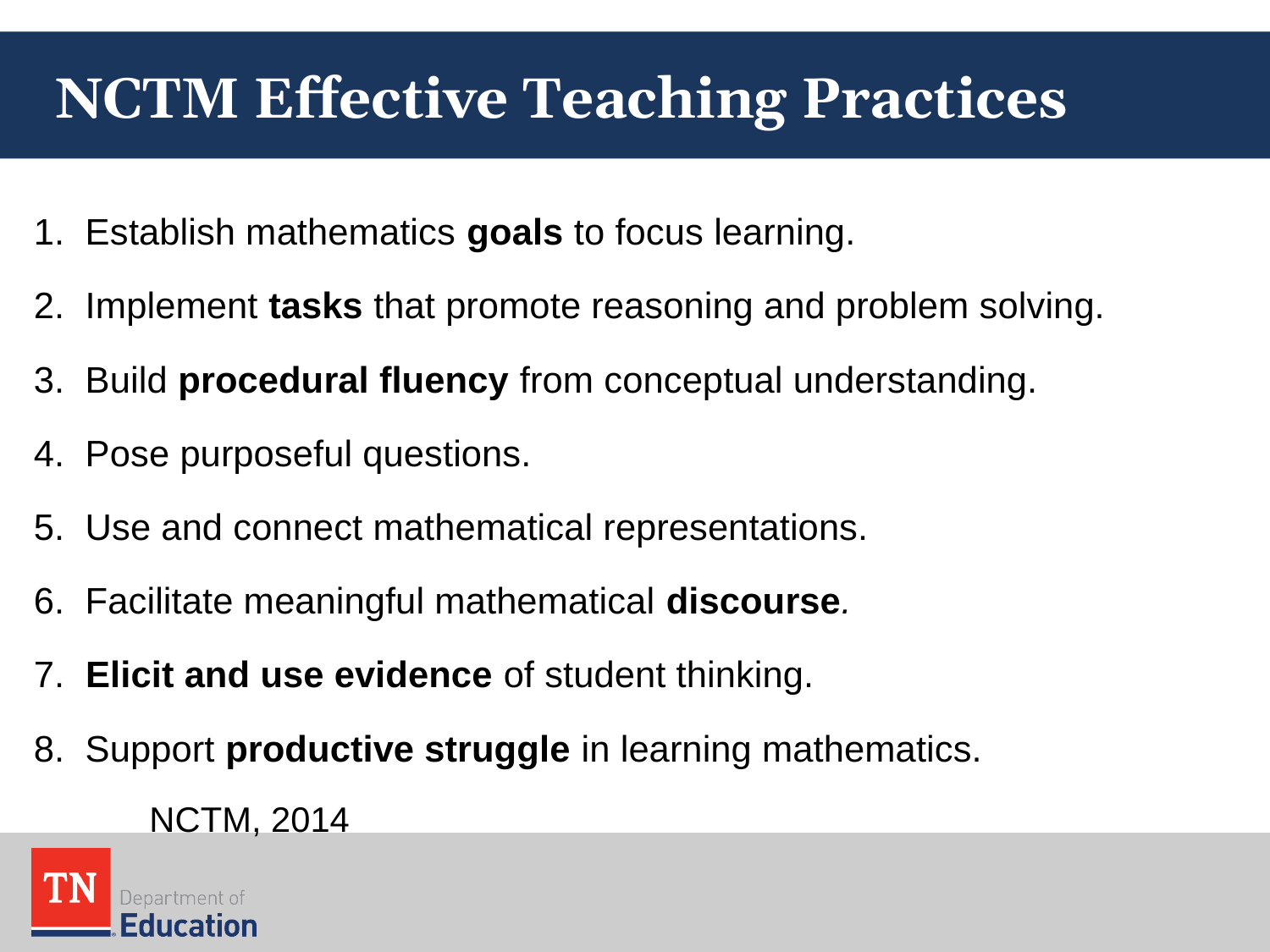

# NCTM Effective Teaching Practices
1.  Establish mathematics goals to focus learning.
2.  Implement tasks that promote reasoning and problem solving.
3.  Build procedural fluency from conceptual understanding.
4.  Pose purposeful questions.
5.  Use and connect mathematical representations.
6.  Facilitate meaningful mathematical discourse.
7.  Elicit and use evidence of student thinking.
8.  Support productive struggle in learning mathematics.
							NCTM, 2014